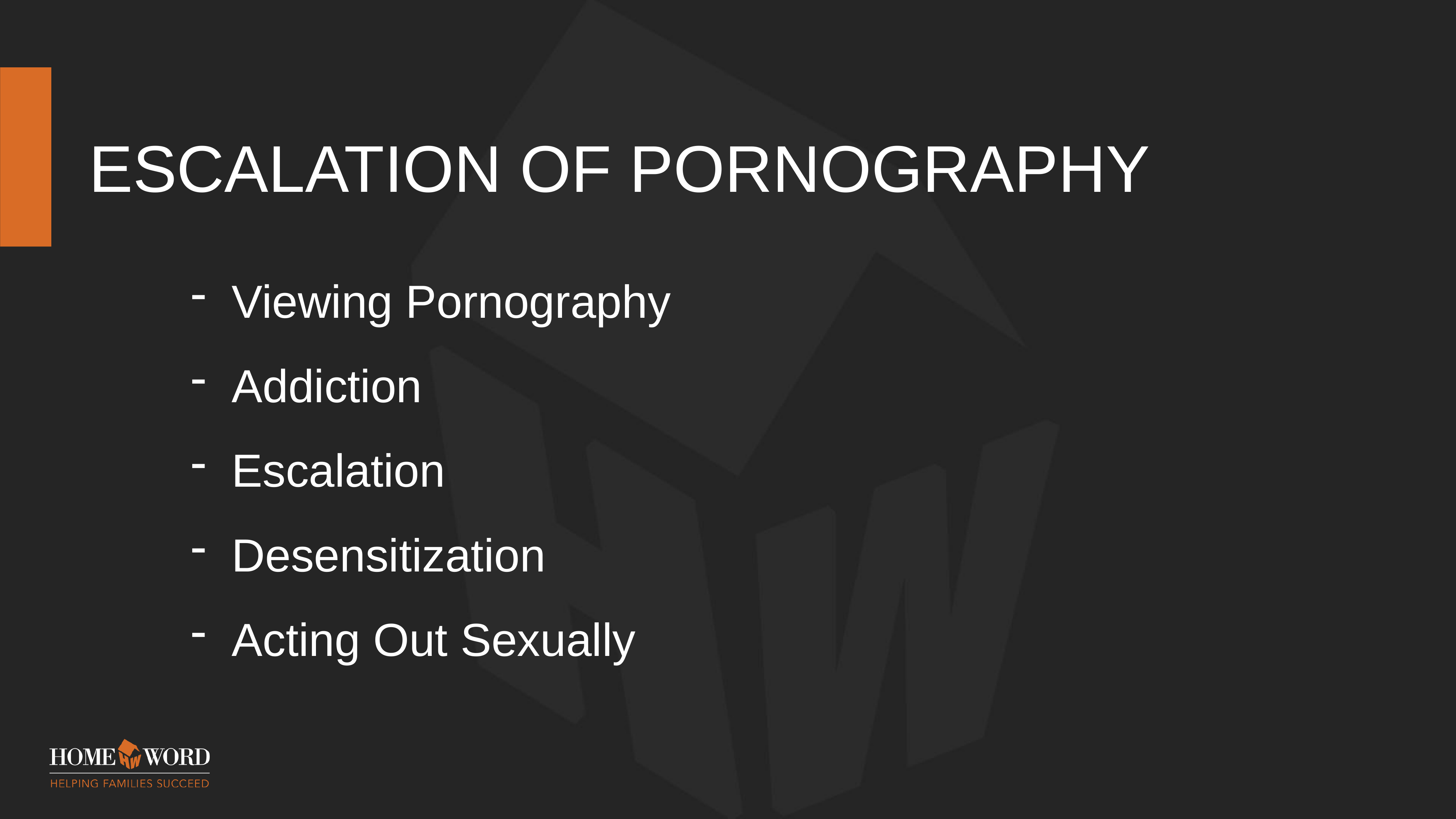

# Escalation of Pornography
Viewing Pornography
Addiction
Escalation
Desensitization
Acting Out Sexually